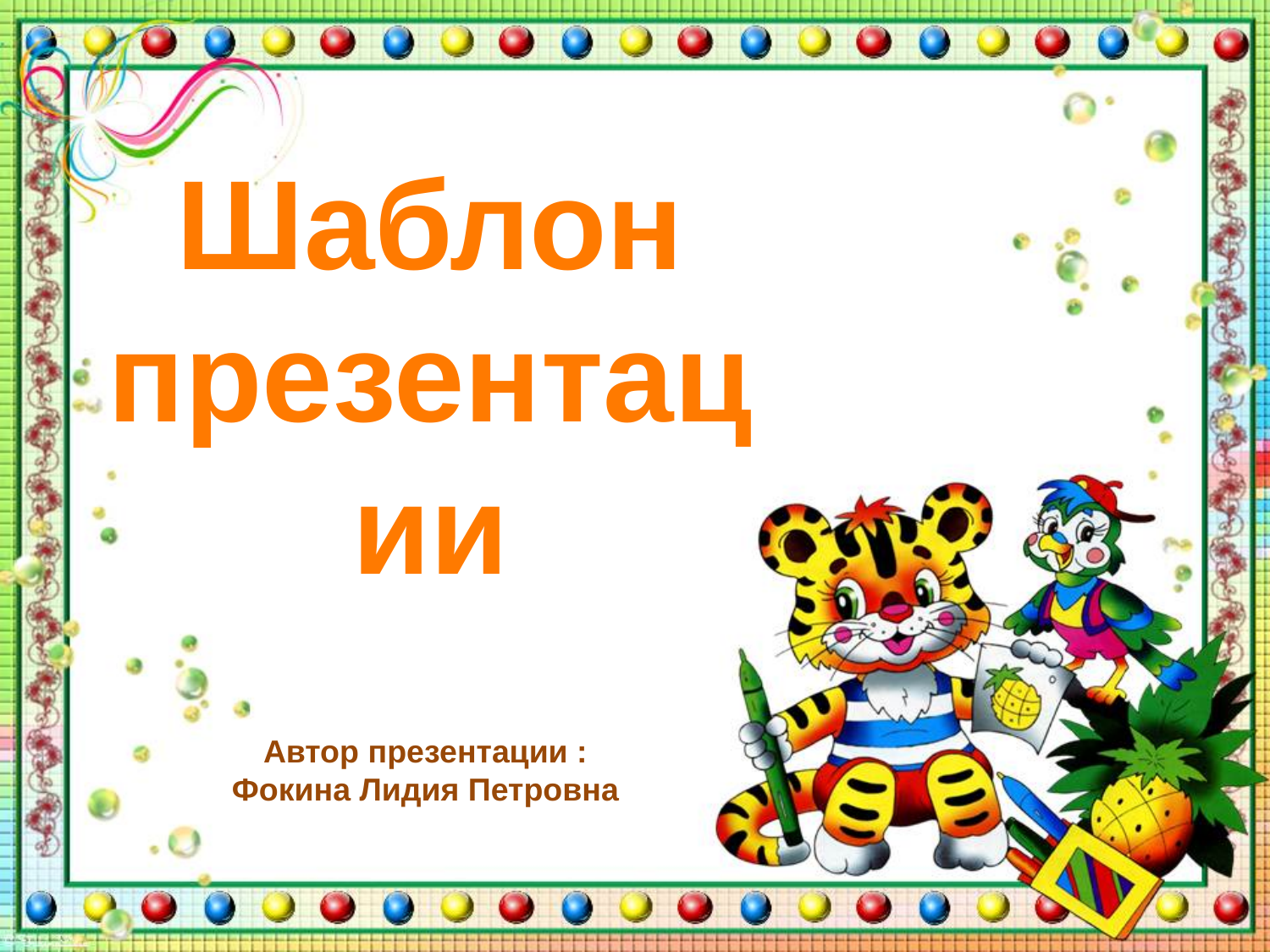

Шаблон презентации
Автор презентации :
Фокина Лидия Петровна